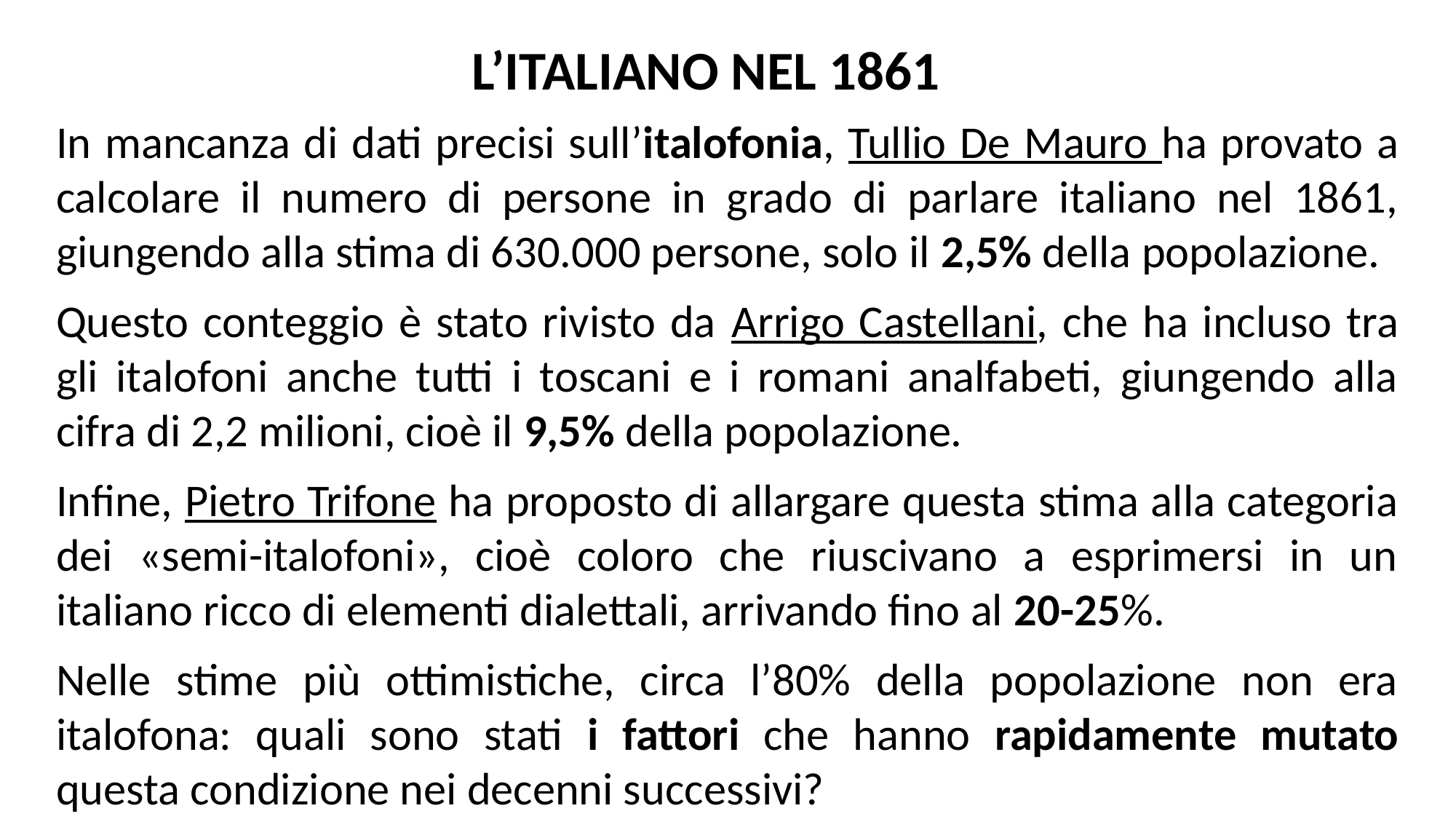

L’ITALIANO NEL 1861
In mancanza di dati precisi sull’italofonia, Tullio De Mauro ha provato a calcolare il numero di persone in grado di parlare italiano nel 1861, giungendo alla stima di 630.000 persone, solo il 2,5% della popolazione.
Questo conteggio è stato rivisto da Arrigo Castellani, che ha incluso tra gli italofoni anche tutti i toscani e i romani analfabeti, giungendo alla cifra di 2,2 milioni, cioè il 9,5% della popolazione.
Infine, Pietro Trifone ha proposto di allargare questa stima alla categoria dei «semi-italofoni», cioè coloro che riuscivano a esprimersi in un italiano ricco di elementi dialettali, arrivando fino al 20-25%.
Nelle stime più ottimistiche, circa l’80% della popolazione non era italofona: quali sono stati i fattori che hanno rapidamente mutato questa condizione nei decenni successivi?